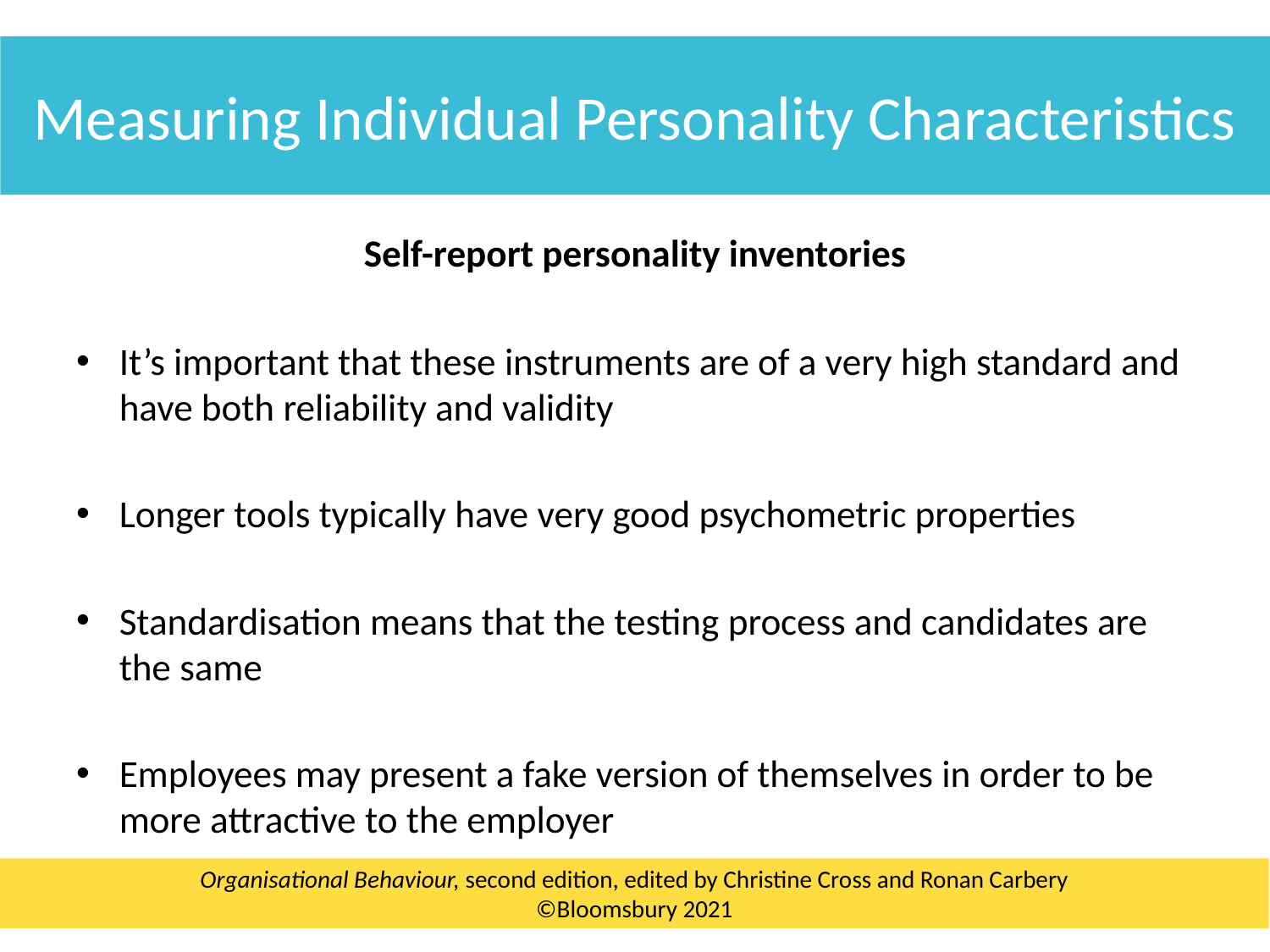

Measuring Individual Personality Characteristics
Self-report personality inventories

It’s important that these instruments are of a very high standard and have both reliability and validity

Longer tools typically have very good psychometric properties

Standardisation means that the testing process and candidates are the same

Employees may present a fake version of themselves in order to be more attractive to the employer